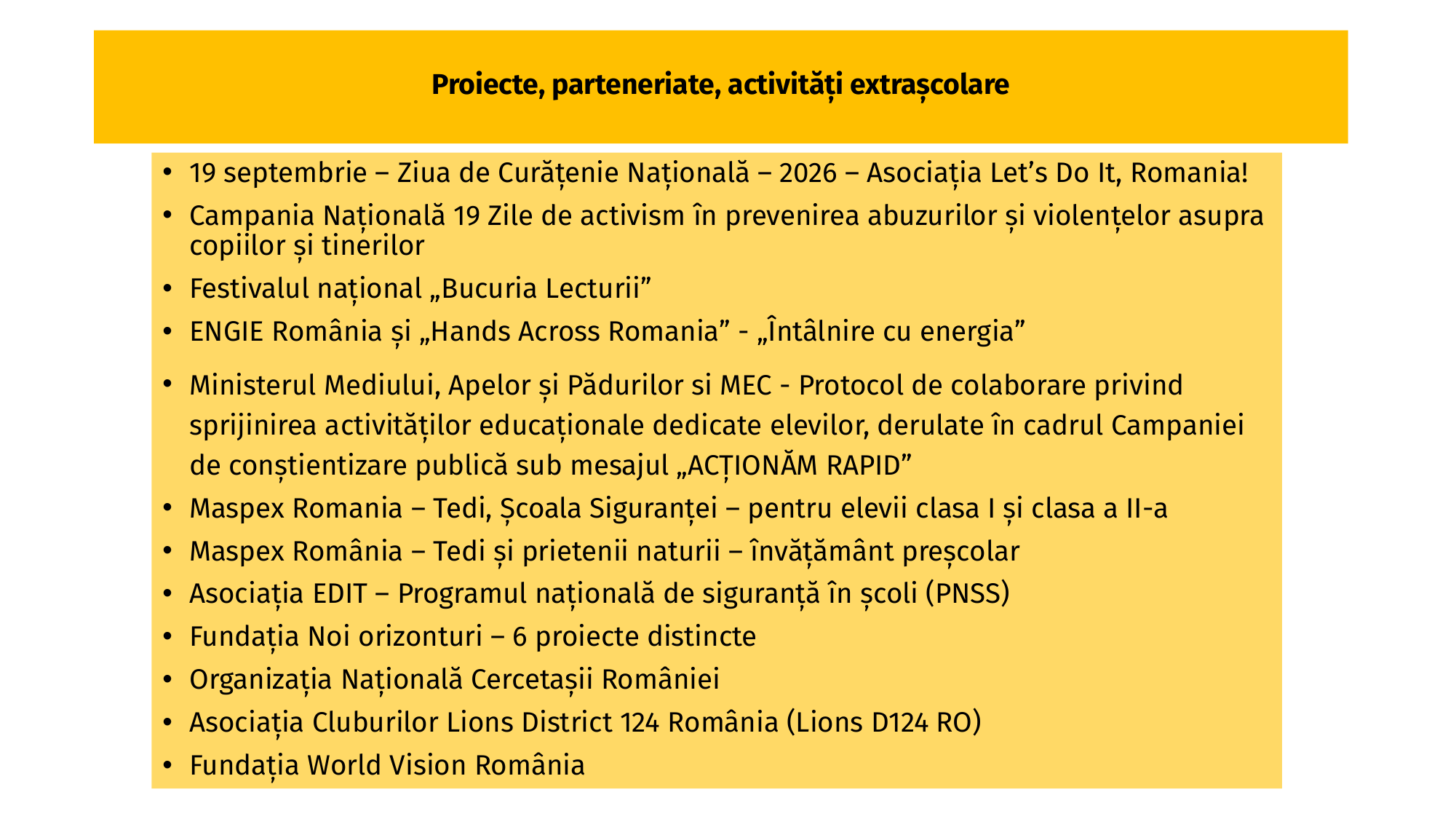

# Proiecte, parteneriate, activități extrașcolare
19 septembrie – Ziua de Curățenie Națională – 2026 – Asociația Let’s Do It, Romania!
Campania Națională 19 Zile de activism în prevenirea abuzurilor și violențelor asupra copiilor și tinerilor
Festivalul național „Bucuria Lecturii”
ENGIE România și „Hands Across Romania” - „Întâlnire cu energia”
Ministerul Mediului, Apelor și Pădurilor si MEC - Protocol de colaborare privind sprijinirea activităților educaționale dedicate elevilor, derulate în cadrul Campaniei de conștientizare publică sub mesajul „ACȚIONĂM RAPID”
Maspex Romania – Tedi, Școala Siguranței – pentru elevii clasa I și clasa a II-a
Maspex România – Tedi și prietenii naturii – învățământ preșcolar
Asociația EDIT – Programul națională de siguranță în școli (PNSS)
Fundația Noi orizonturi – 6 proiecte distincte
Organizația Națională Cercetașii României
Asociația Cluburilor Lions District 124 România (Lions D124 RO)
Fundația World Vision România